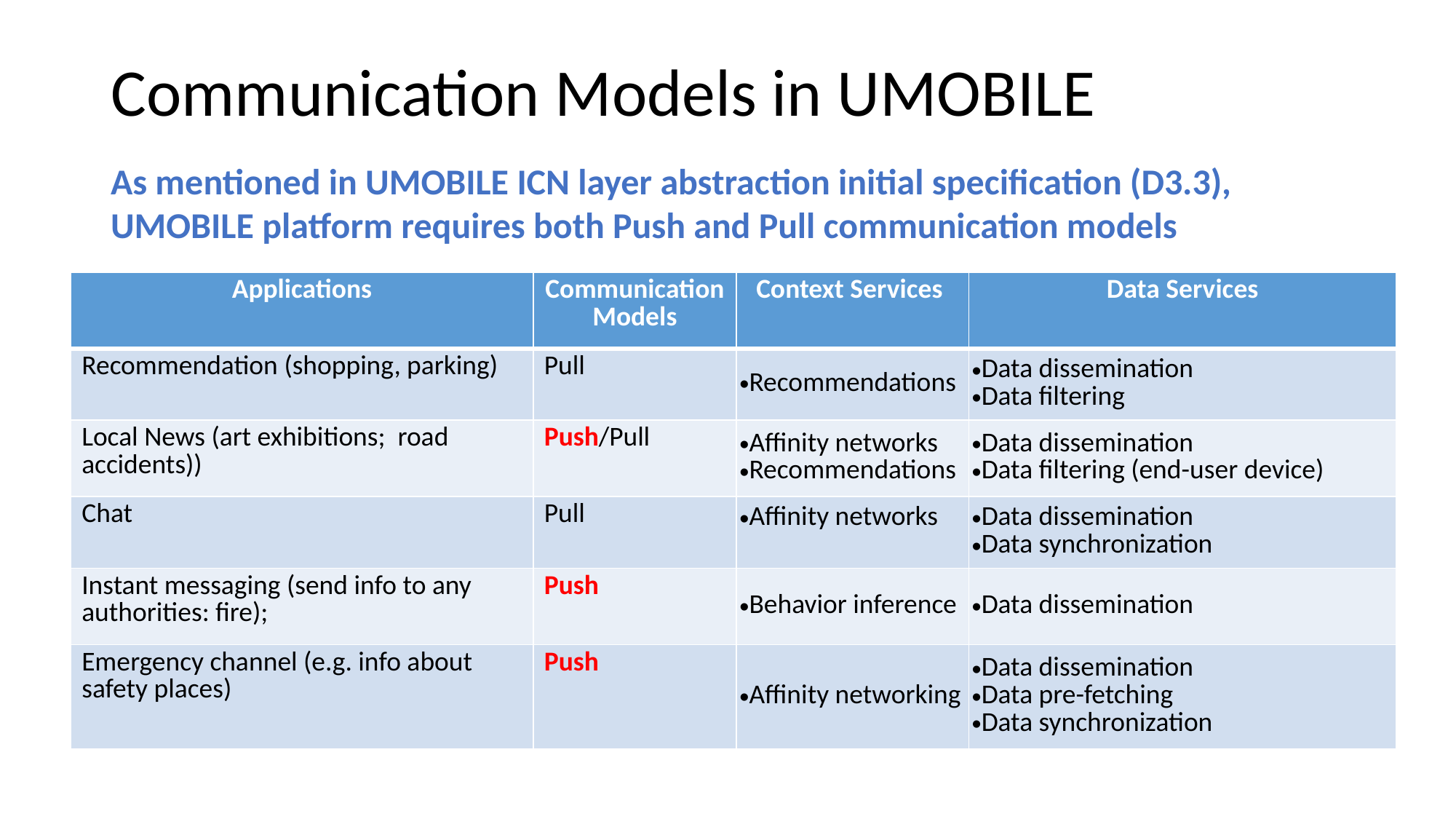

# Communication Models in UMOBILE
As mentioned in UMOBILE ICN layer abstraction initial specification (D3.3), UMOBILE platform requires both Push and Pull communication models
| Applications | Communication Models | Context Services | Data Services |
| --- | --- | --- | --- |
| Recommendation (shopping, parking) | Pull | Recommendations | Data dissemination Data filtering |
| Local News (art exhibitions; road accidents)) | Push/Pull | Affinity networks Recommendations | Data dissemination Data filtering (end-user device) |
| Chat | Pull | Affinity networks | Data dissemination Data synchronization |
| Instant messaging (send info to any authorities: fire); | Push | Behavior inference | Data dissemination |
| Emergency channel (e.g. info about safety places) | Push | Affinity networking | Data dissemination Data pre-fetching Data synchronization |